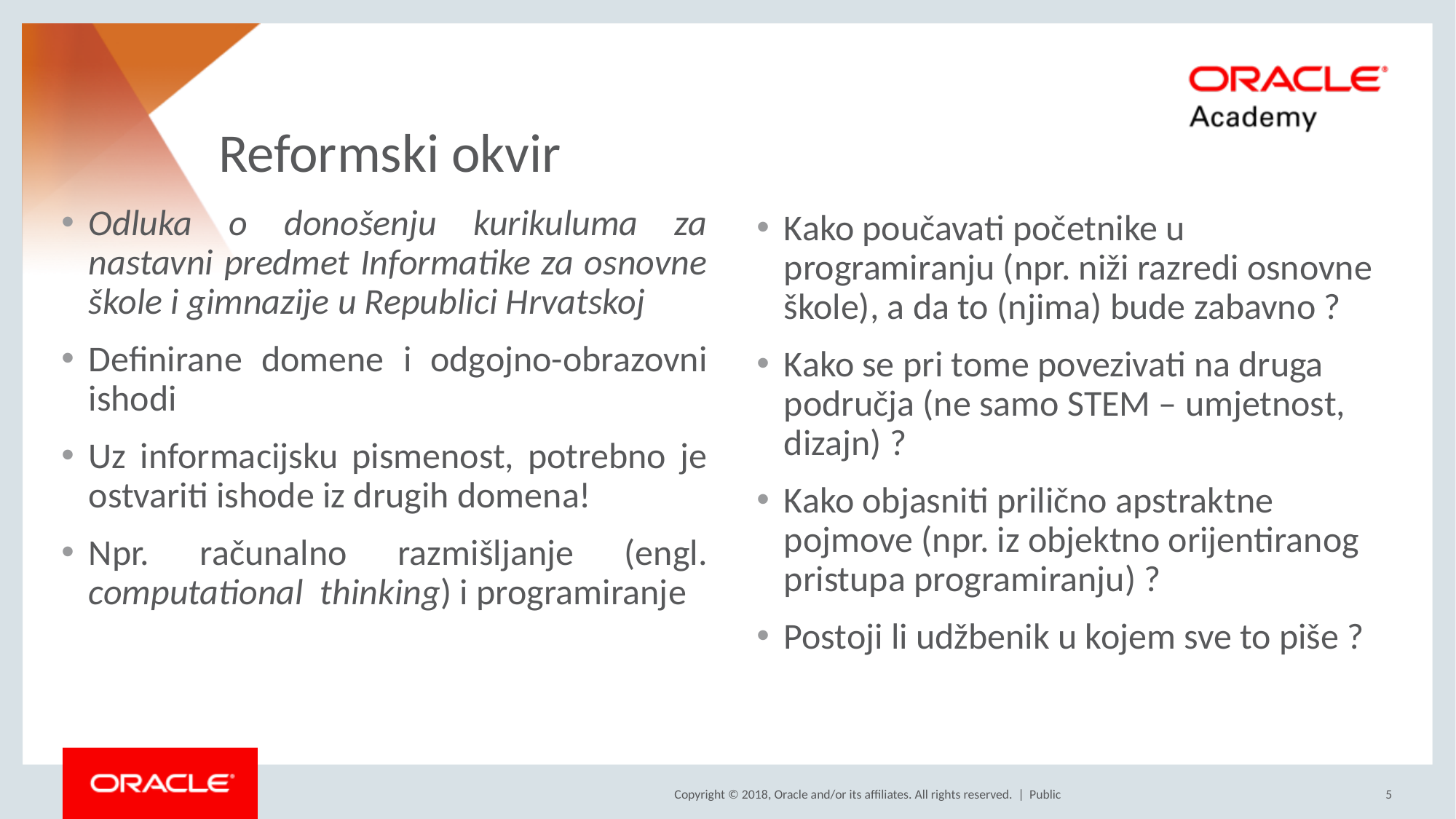

# Reformski okvir
Kako poučavati početnike u programiranju (npr. niži razredi osnovne škole), a da to (njima) bude zabavno ?
Kako se pri tome povezivati na druga područja (ne samo STEM – umjetnost, dizajn) ?
Kako objasniti prilično apstraktne pojmove (npr. iz objektno orijentiranog pristupa programiranju) ?
Postoji li udžbenik u kojem sve to piše ?
Odluka o donošenju kurikuluma za nastavni predmet Informatike za osnovne škole i gimnazije u Republici Hrvatskoj
Definirane domene i odgojno-obrazovni ishodi
Uz informacijsku pismenost, potrebno je ostvariti ishode iz drugih domena!
Npr. računalno razmišljanje (engl. computational  thinking) i programiranje

Public
5